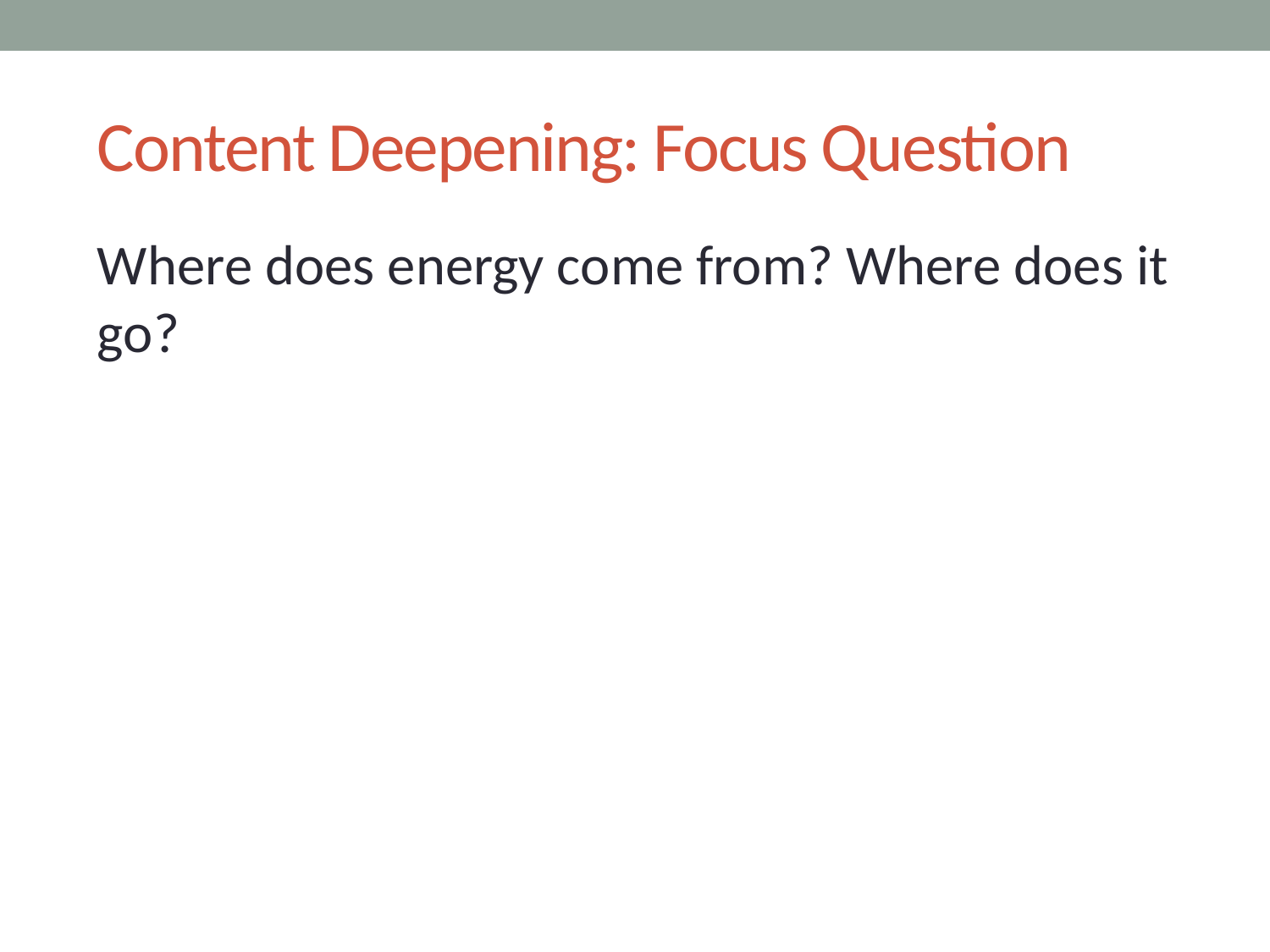

# Content Deepening: Focus Question
Where does energy come from? Where does it go?